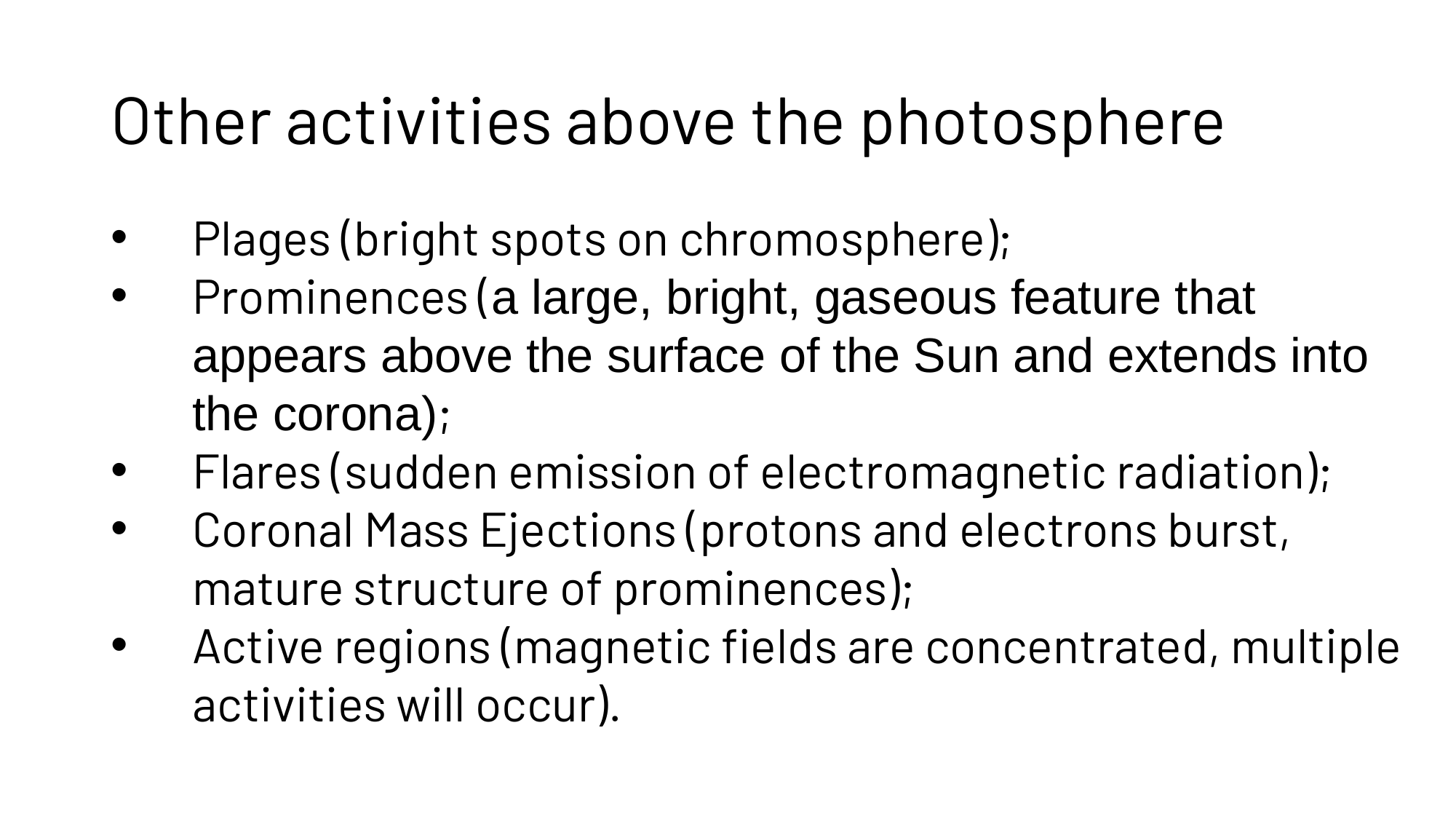

# Other activities above the photosphere
Plages (bright spots on chromosphere);
Prominences (a large, bright, gaseous feature that appears above the surface of the Sun and extends into the corona);
Flares (sudden emission of electromagnetic radiation);
Coronal Mass Ejections (protons and electrons burst, mature structure of prominences);
Active regions (magnetic fields are concentrated, multiple activities will occur).